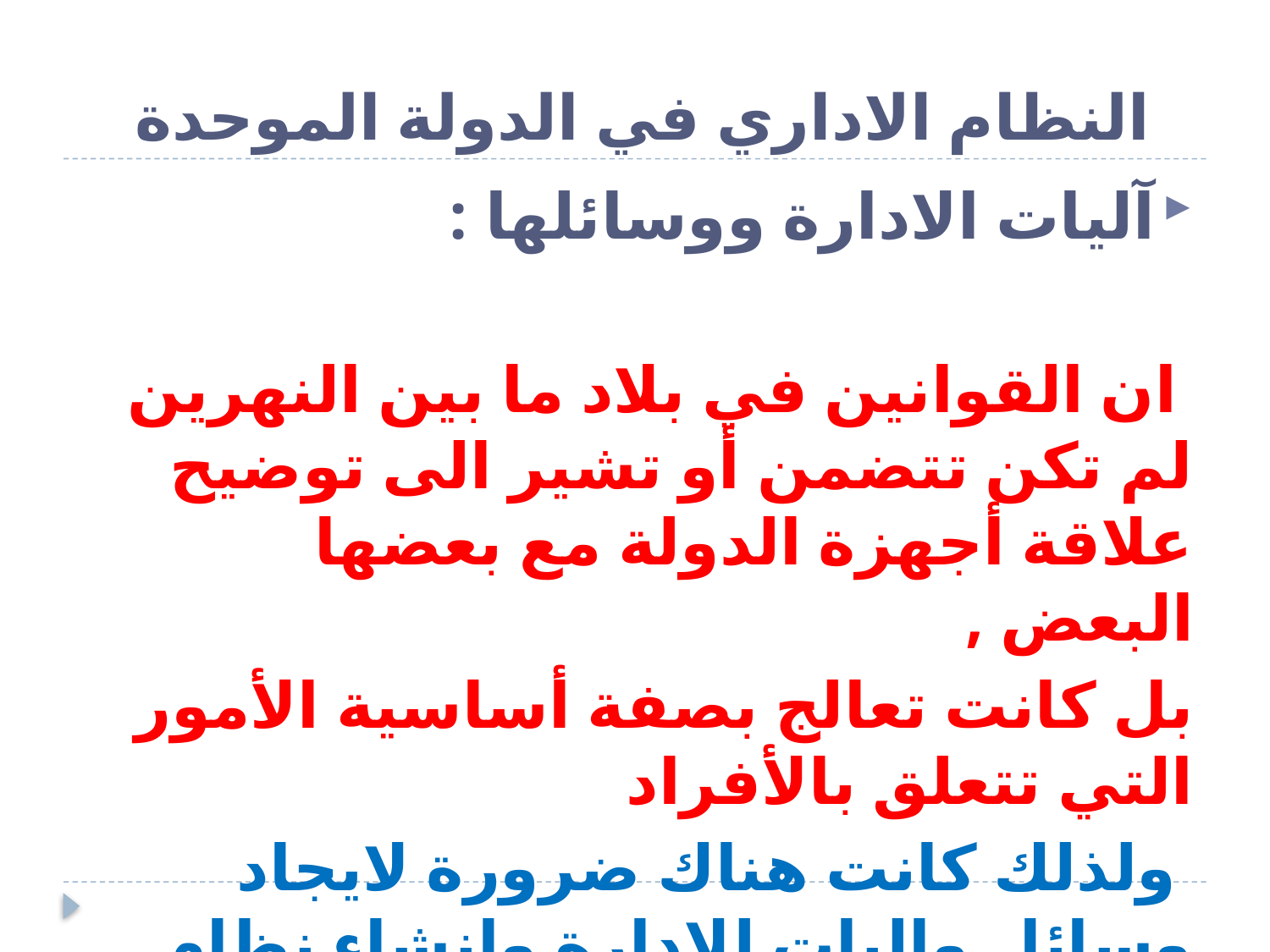

# النظام الاداري في الدولة الموحدة
آليات الادارة ووسائلها :

 ان القوانين في بلاد ما بين النهرين لم تكن تتضمن أو تشير الى توضيح علاقة أجهزة الدولة مع بعضها البعض ,
بل كانت تعالج بصفة أساسية الأمور التي تتعلق بالأفراد
 ولذلك كانت هناك ضرورة لايجاد وسائل واليات للادارة وانشاء نظام اداري ( قوانين ادارية ) .